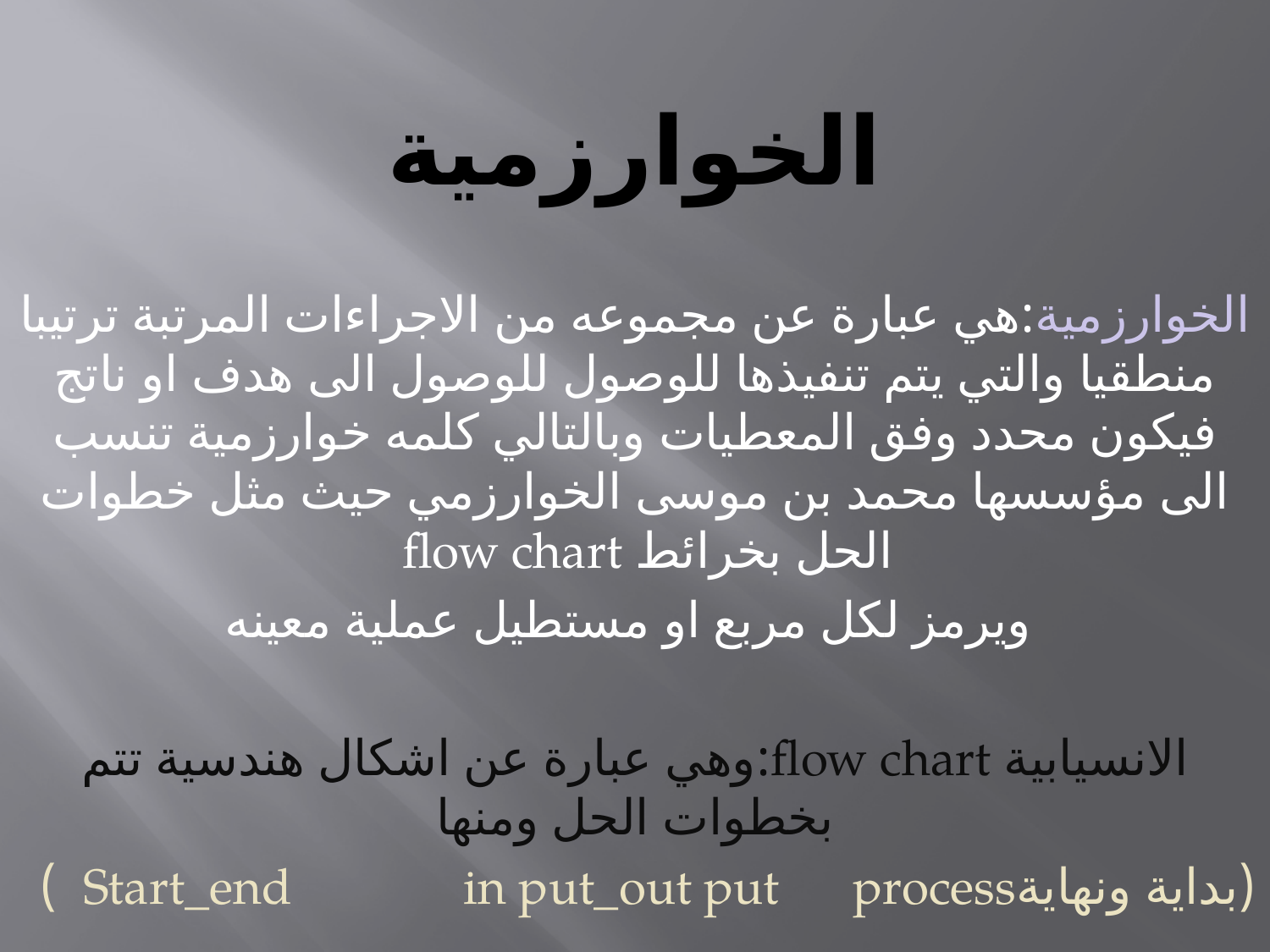

# الخوارزمية
الخوارزمية:هي عبارة عن مجموعه من الاجراءات المرتبة ترتيبا منطقيا والتي يتم تنفيذها للوصول للوصول الى هدف او ناتج فيكون محدد وفق المعطيات وبالتالي كلمه خوارزمية تنسب الى مؤسسها محمد بن موسى الخوارزمي حيث مثل خطوات الحل بخرائط flow chart
 ويرمز لكل مربع او مستطيل عملية معينه

الانسيابية flow chart:وهي عبارة عن اشكال هندسية تتم بخطوات الحل ومنها
(بداية ونهايةStart_end              in put_out put      process  )